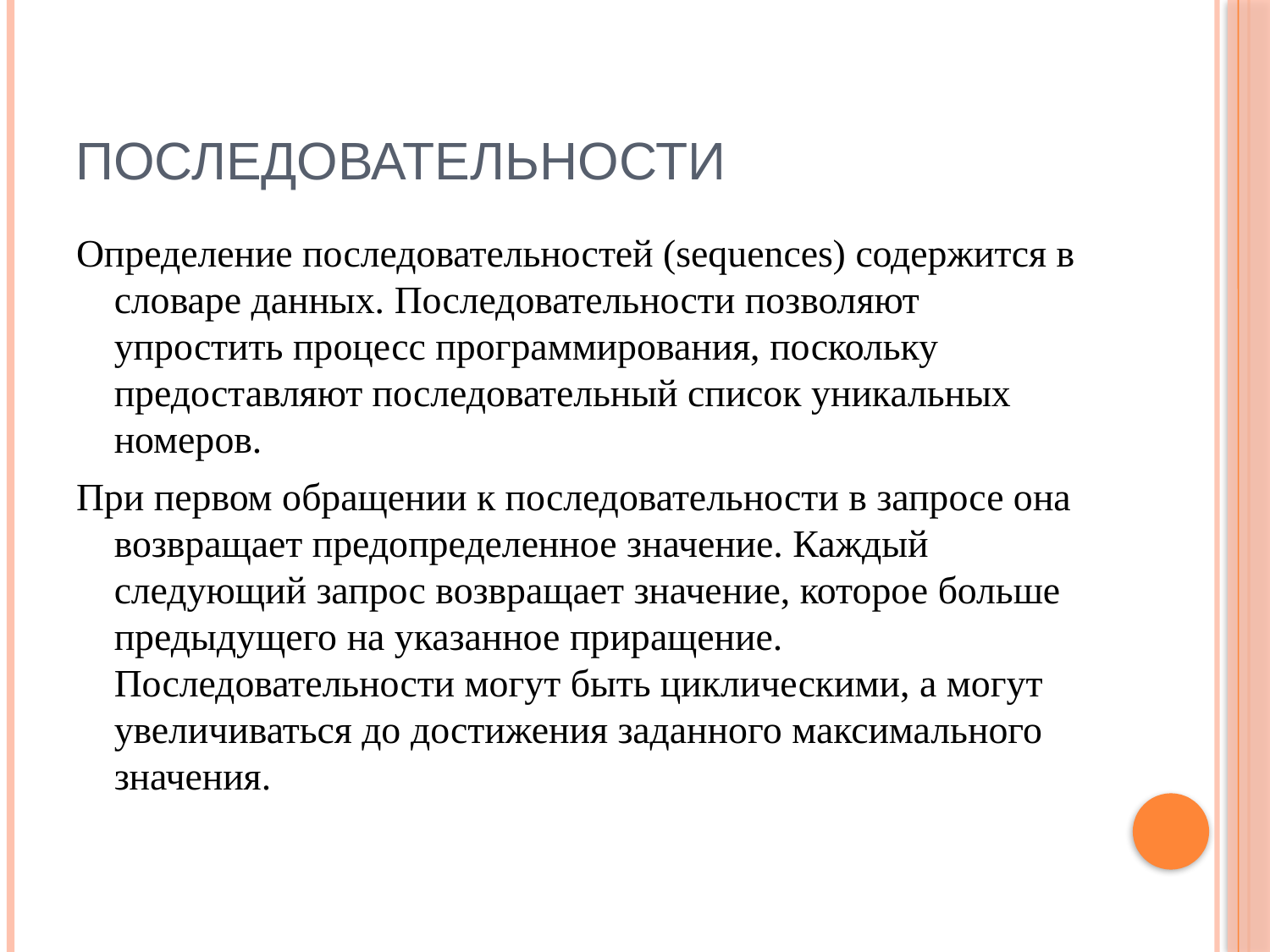

# Последовательности
Определение последовательностей (sequences) содержится в словаре данных. Последовательности позволяют упростить процесс программирования, поскольку предоставляют последовательный список уникальных номеров.
При первом обращении к последовательности в запросе она возвращает предопределенное значение. Каждый следующий запрос возвращает значение, которое больше предыдущего на указанное приращение. Последовательности могут быть циклическими, а могут увеличиваться до достижения заданного максимального значения.